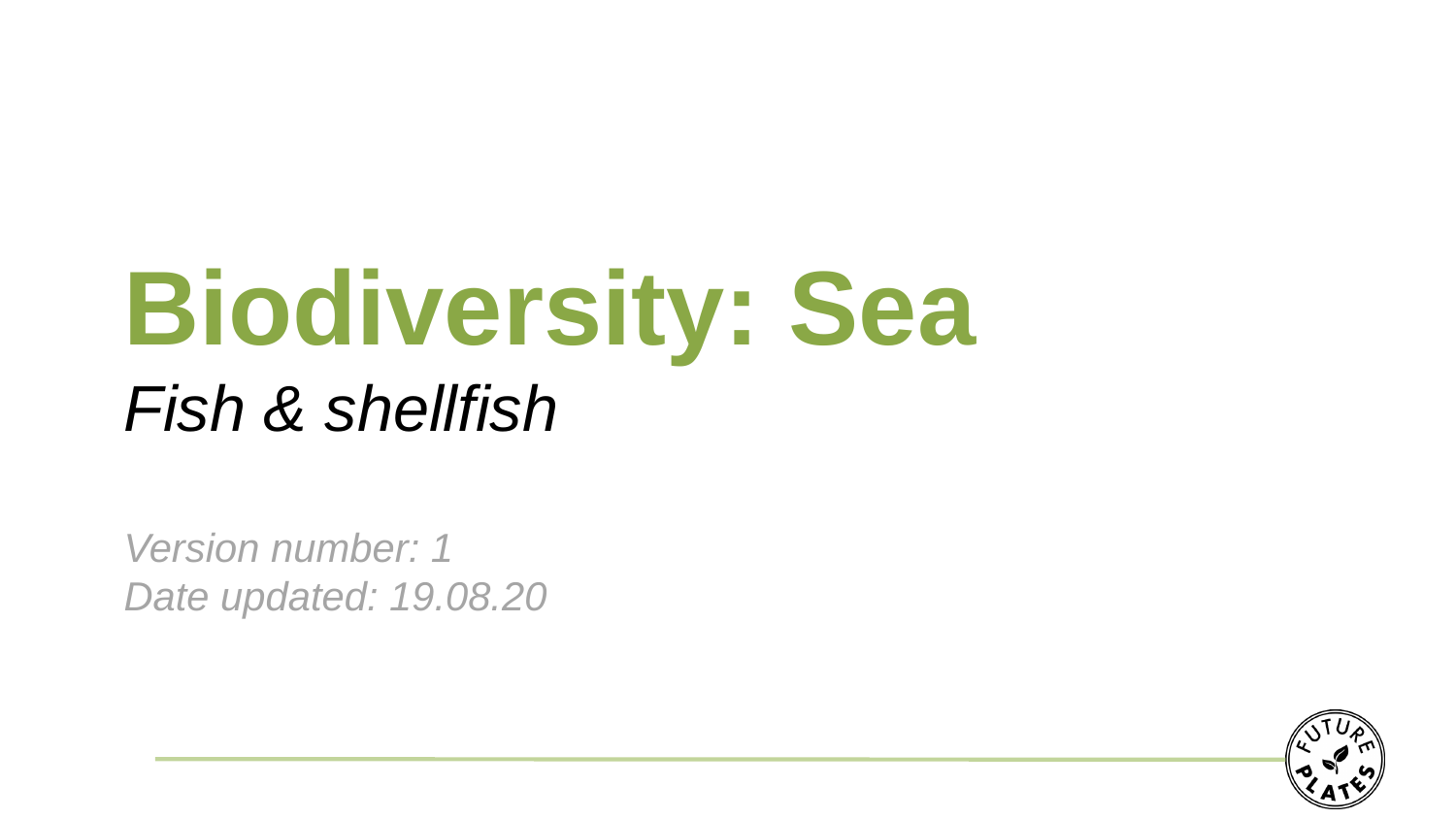

# Biodiversity: Sea Fish & shellfish Version number: 1 Date updated: 19.08.20